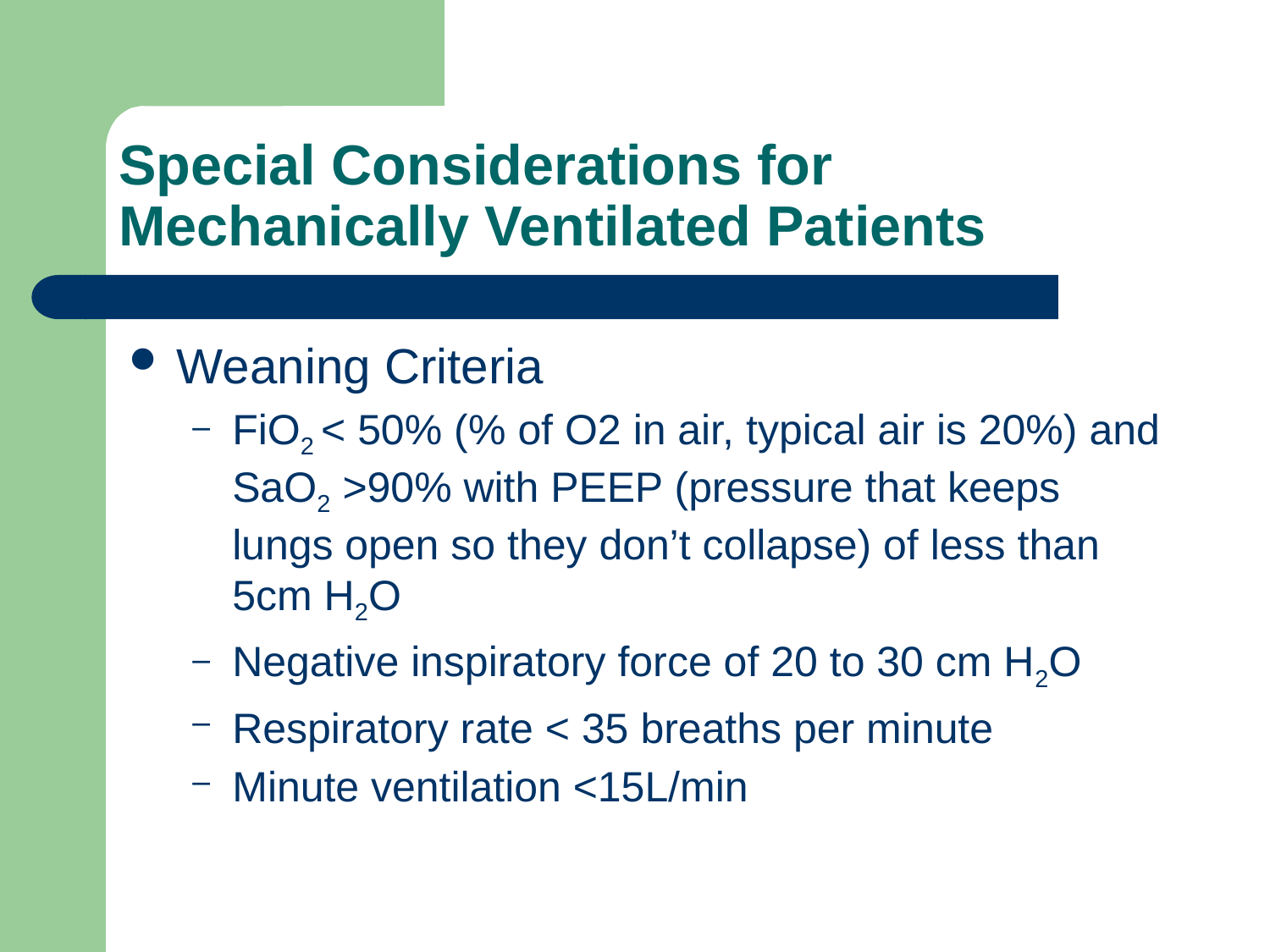

# Special Considerations for Mechanically Ventilated Patients
Weaning Criteria
FiO2 < 50% (% of O2 in air, typical air is 20%) and SaO2 >90% with PEEP (pressure that keeps lungs open so they don’t collapse) of less than 5cm H2O
Negative inspiratory force of 20 to 30 cm H2O
Respiratory rate < 35 breaths per minute
Minute ventilation <15L/min